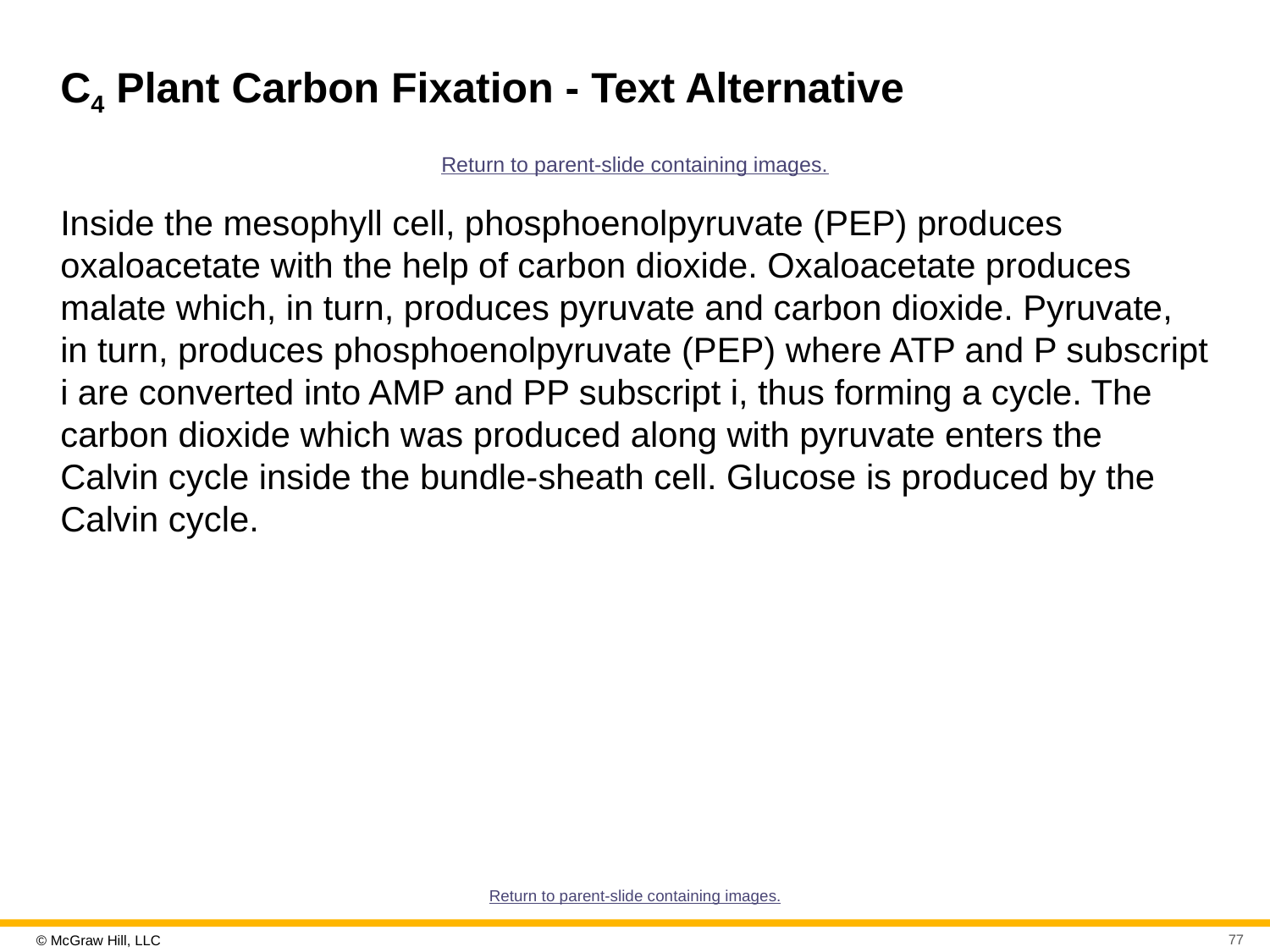

# C4 Plant Carbon Fixation - Text Alternative
Return to parent-slide containing images.
Inside the mesophyll cell, phosphoenolpyruvate (PEP) produces oxaloacetate with the help of carbon dioxide. Oxaloacetate produces malate which, in turn, produces pyruvate and carbon dioxide. Pyruvate, in turn, produces phosphoenolpyruvate (PEP) where ATP and P subscript i are converted into AMP and PP subscript i, thus forming a cycle. The carbon dioxide which was produced along with pyruvate enters the Calvin cycle inside the bundle-sheath cell. Glucose is produced by the Calvin cycle.
Return to parent-slide containing images.
77